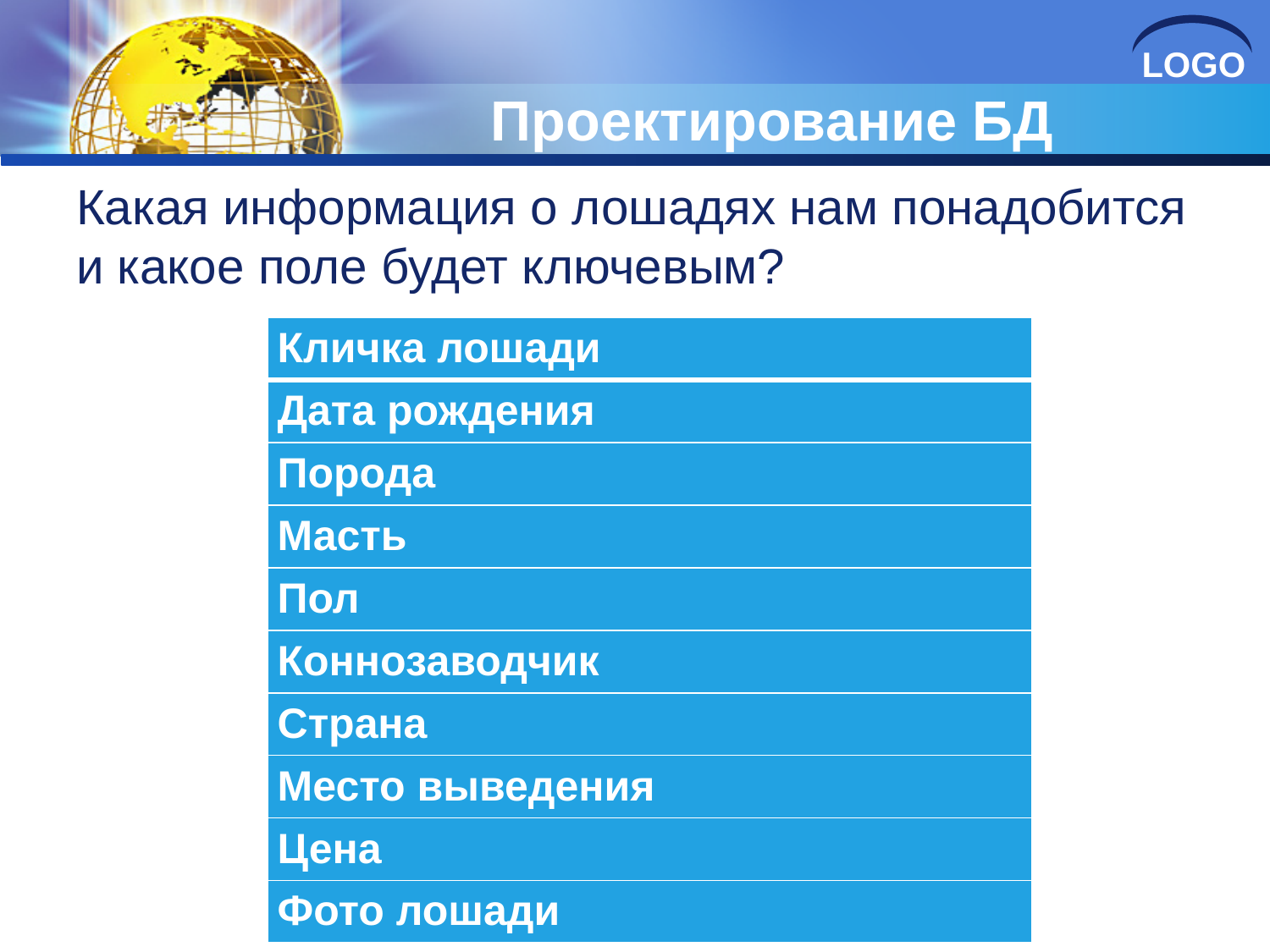

# Проектирование БД
Какая информация о лошадях нам понадобится и какое поле будет ключевым?

| Кличка лошади |
| --- |
| Дата рождения |
| Порода |
| Масть |
| Пол |
| Коннозаводчик |
| Страна |
| Место выведения |
| Цена |
| Фото лошади |